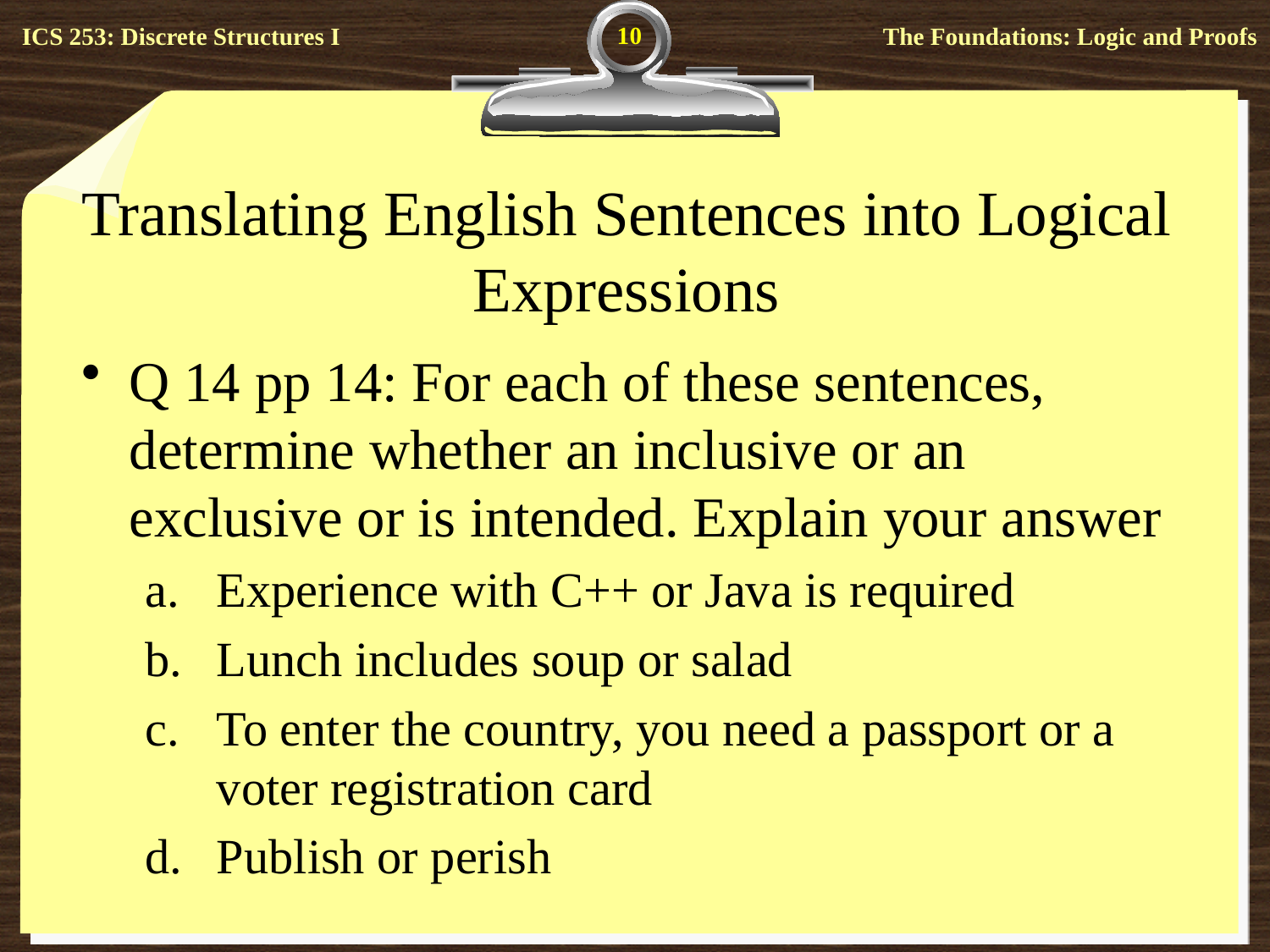

10
# Translating English Sentences into Logical Expressions
Q 14 pp 14: For each of these sentences, determine whether an inclusive or an exclusive or is intended. Explain your answer
Experience with C++ or Java is required
Lunch includes soup or salad
To enter the country, you need a passport or a voter registration card
Publish or perish